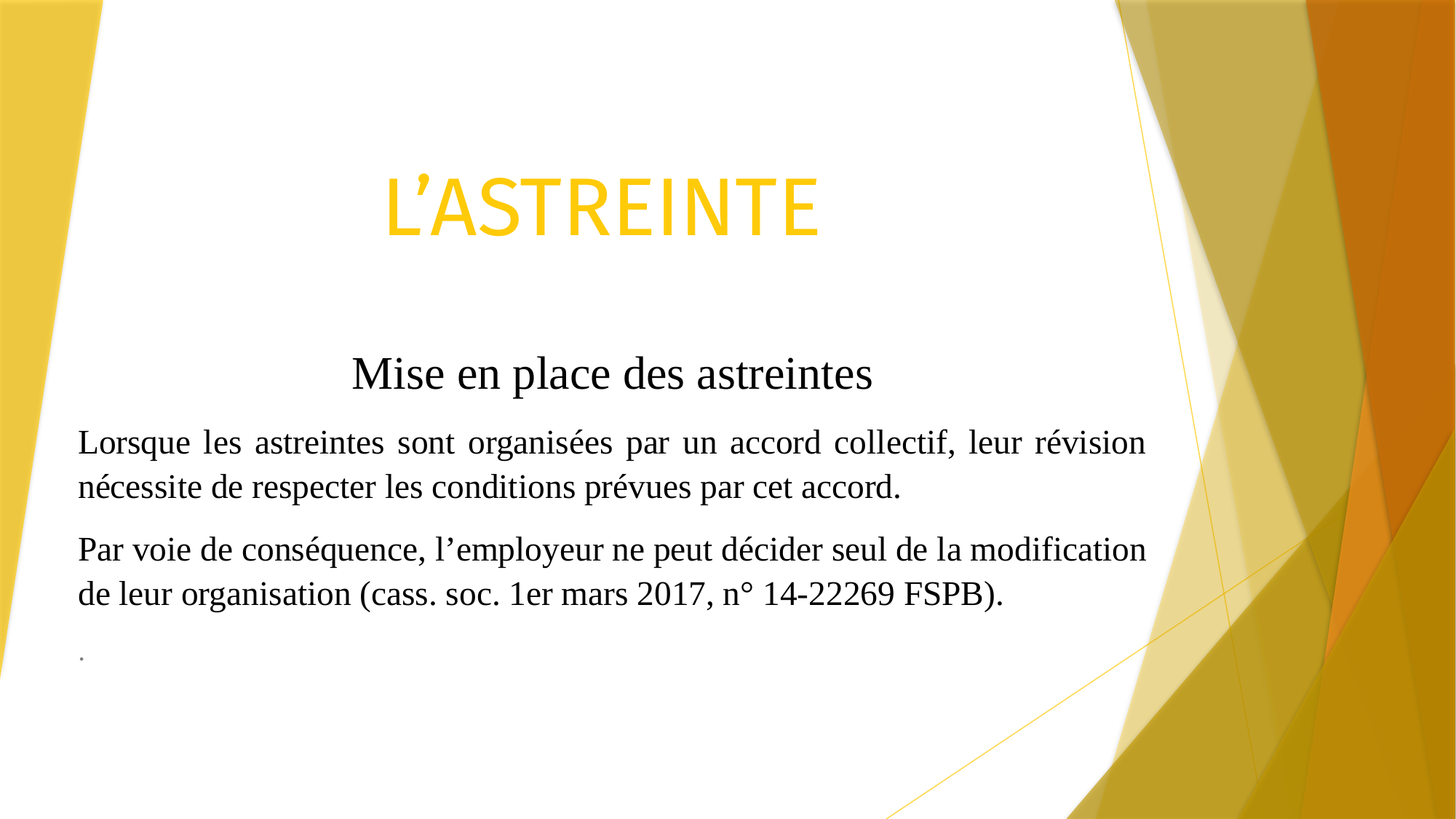

# L’ASTREINTE

Mise en place des astreintes
Lorsque les astreintes sont organisées par un accord collectif, leur révision nécessite de respecter les conditions prévues par cet accord.
Par voie de conséquence, l’employeur ne peut décider seul de la modification de leur organisation (cass. soc. 1er mars 2017, n° 14-22269 FSPB).
.